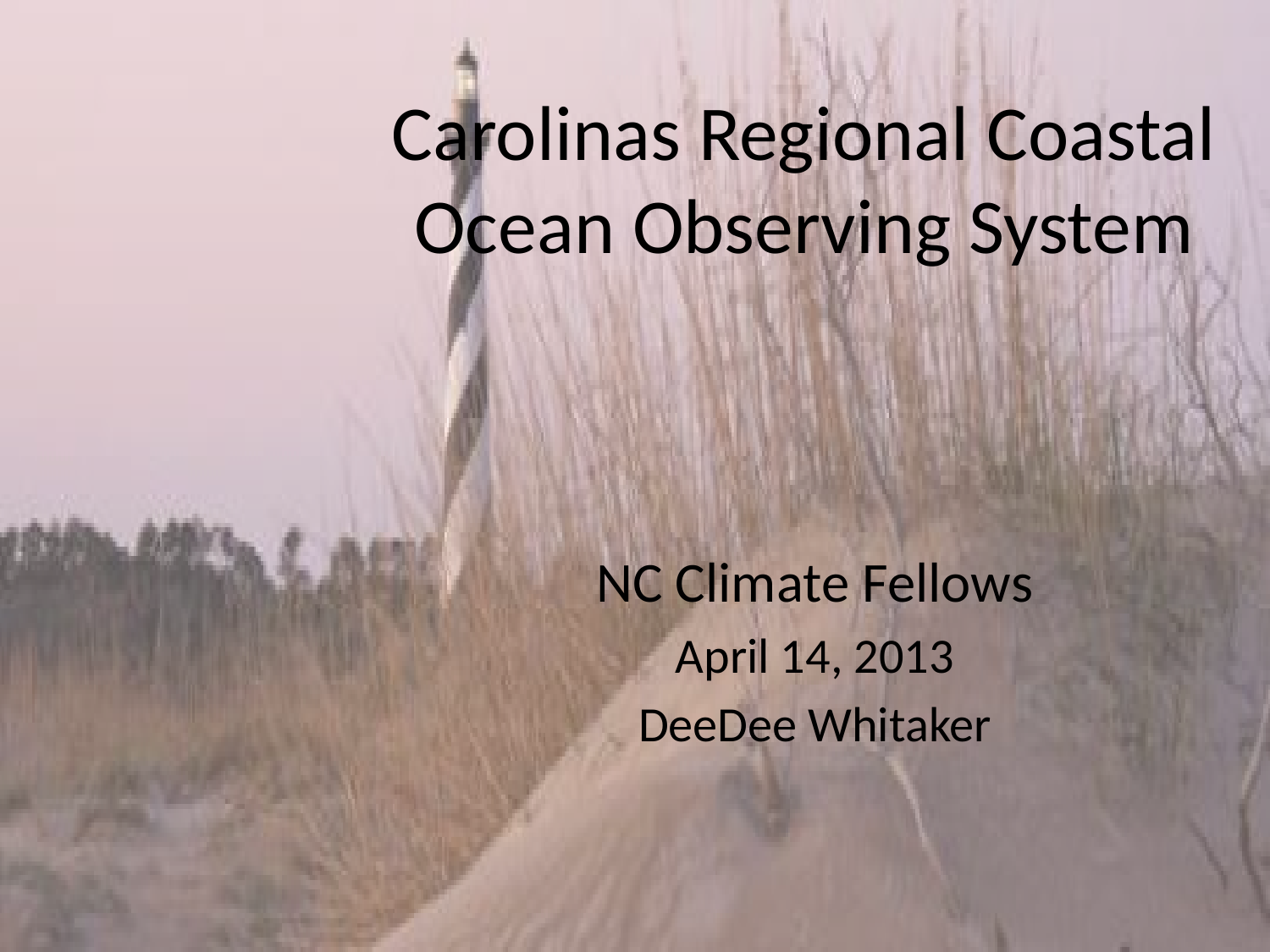

# Carolinas Regional Coastal Ocean Observing System
NC Climate Fellows
April 14, 2013
DeeDee Whitaker